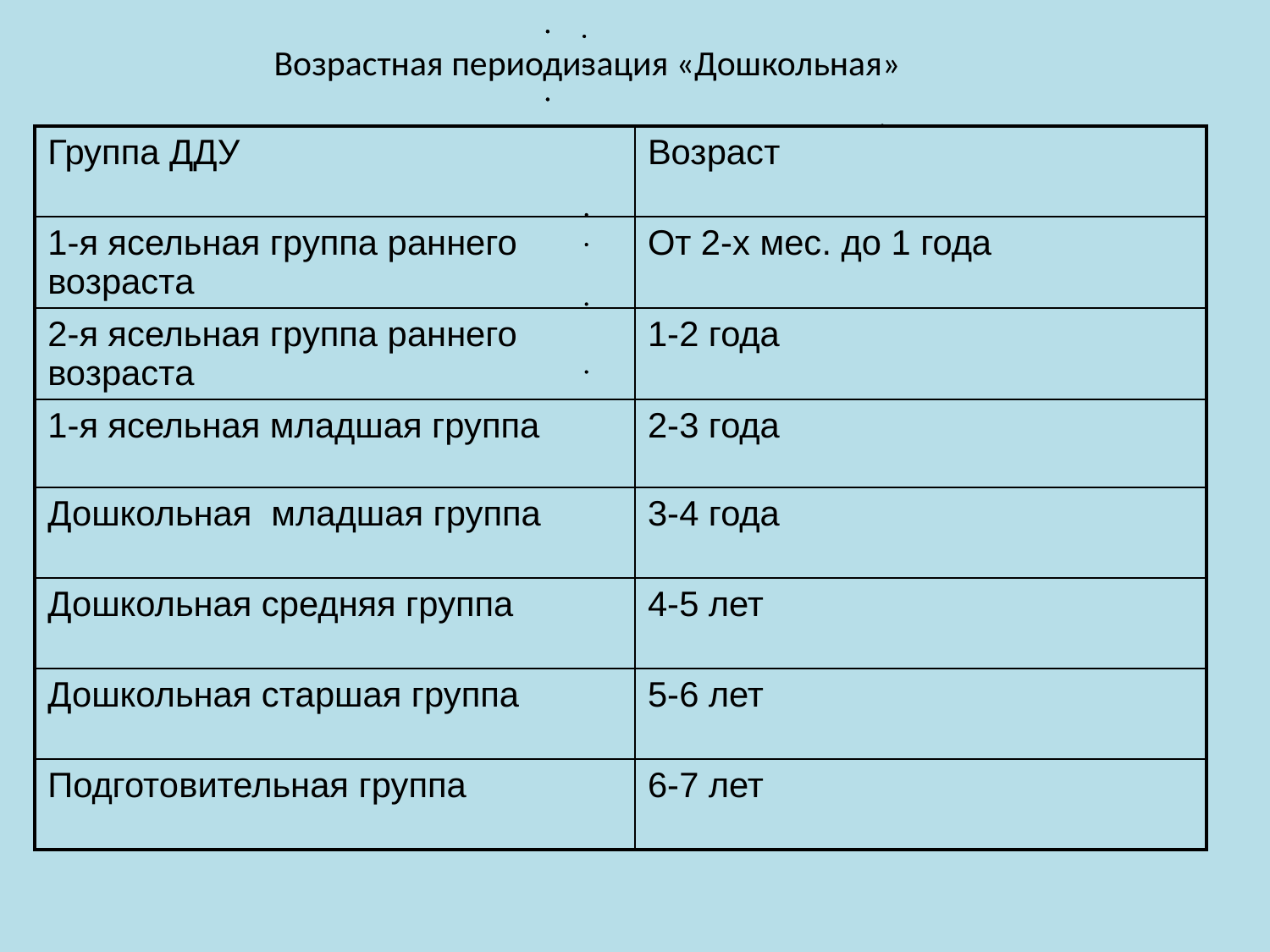

# Возрастная периодизация «Дошкольная»

| Группа ДДУ | Возраст |
| --- | --- |
| 1-я ясельная группа раннего возраста | От 2-х мес. до 1 года |
| 2-я ясельная группа раннего возраста | 1-2 года |
| 1-я ясельная младшая группа | 2-3 года |
| Дошкольная младшая группа | 3-4 года |
| Дошкольная средняя группа | 4-5 лет |
| Дошкольная старшая группа | 5-6 лет |
| Подготовительная группа | 6-7 лет |